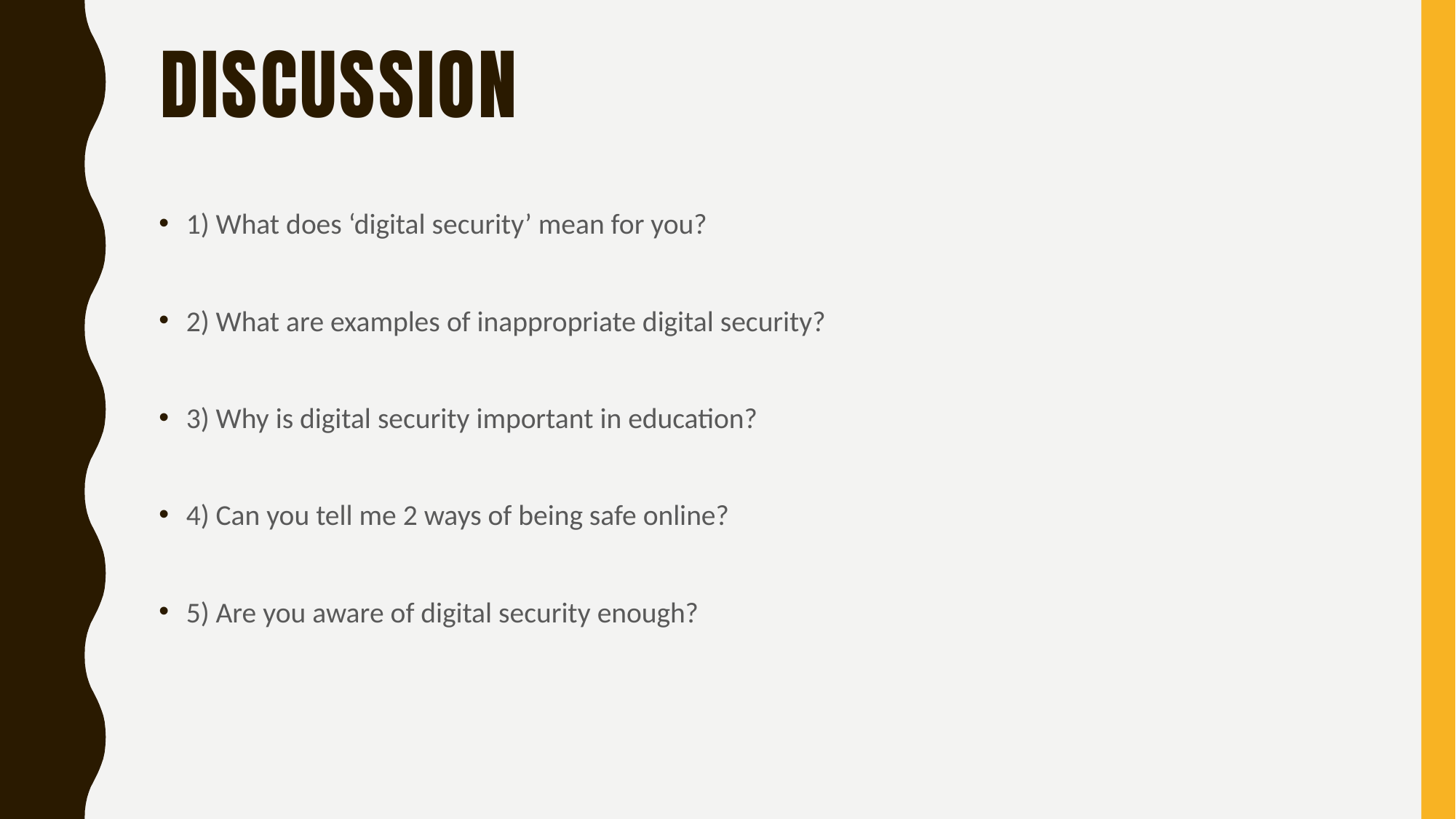

# dIscussIon
1) What does ‘digital security’ mean for you?

2) What are examples of inappropriate digital security?

3) Why is digital security important in education?

4) Can you tell me 2 ways of being safe online?

5) Are you aware of digital security enough?